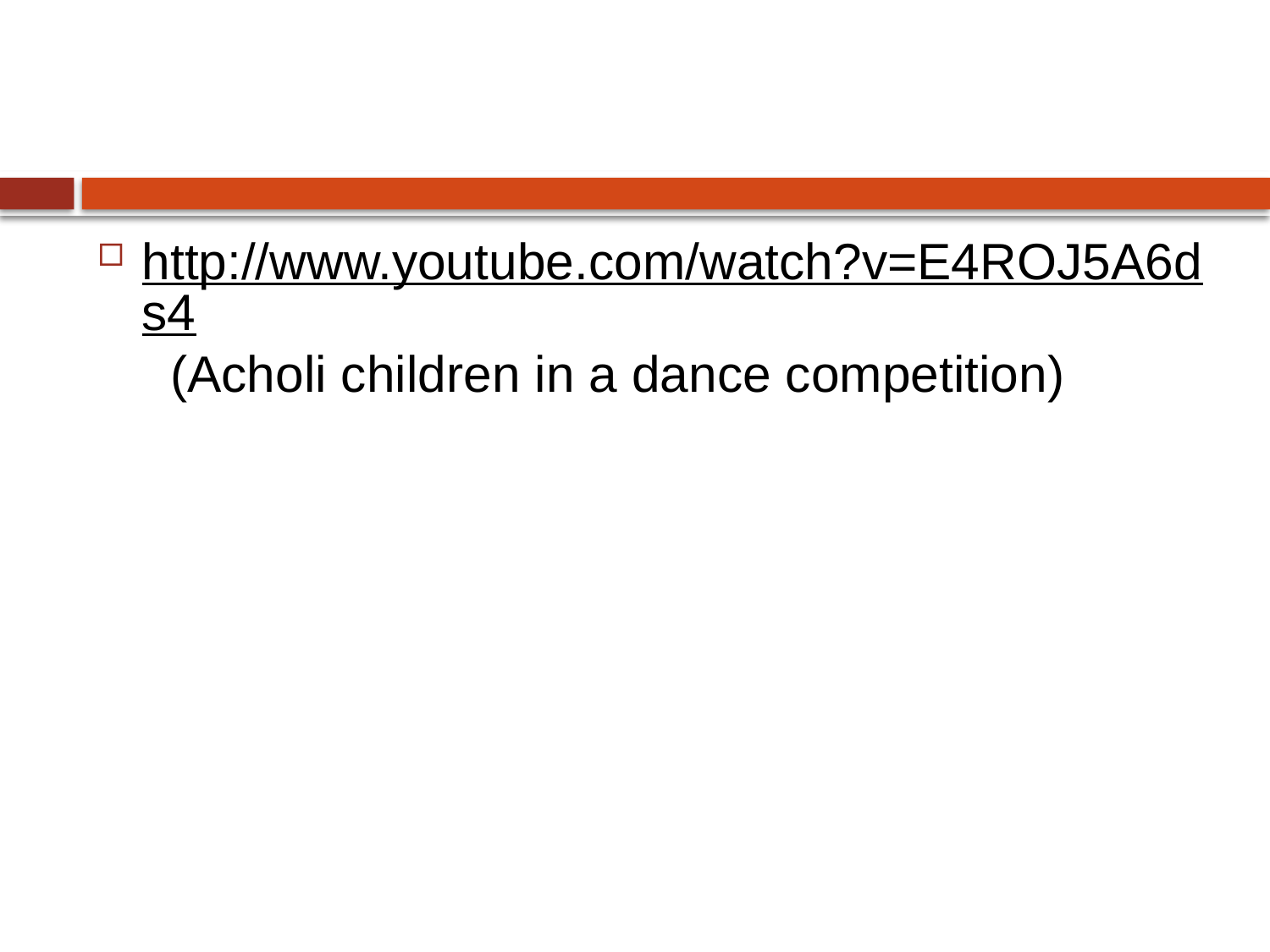

#
http://www.youtube.com/watch?v=E4ROJ5A6ds4  (Acholi children in a dance competition)